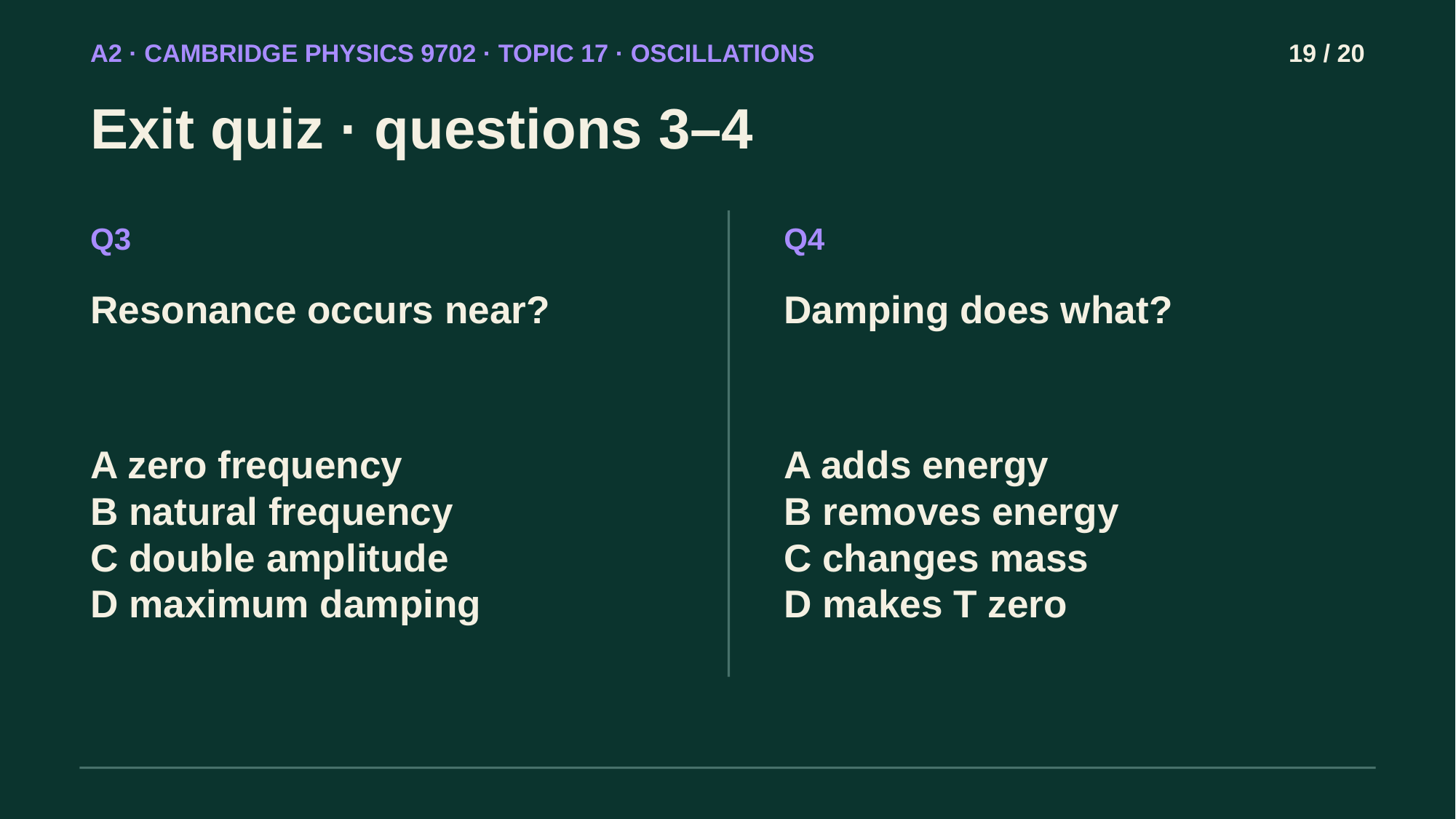

A2 · CAMBRIDGE PHYSICS 9702 · TOPIC 17 · OSCILLATIONS
19 / 20
Exit quiz · questions 3–4

Q3
Q4
Resonance occurs near?
Damping does what?
A zero frequency
B natural frequency
C double amplitude
D maximum damping
A adds energy
B removes energy
C changes mass
D makes T zero